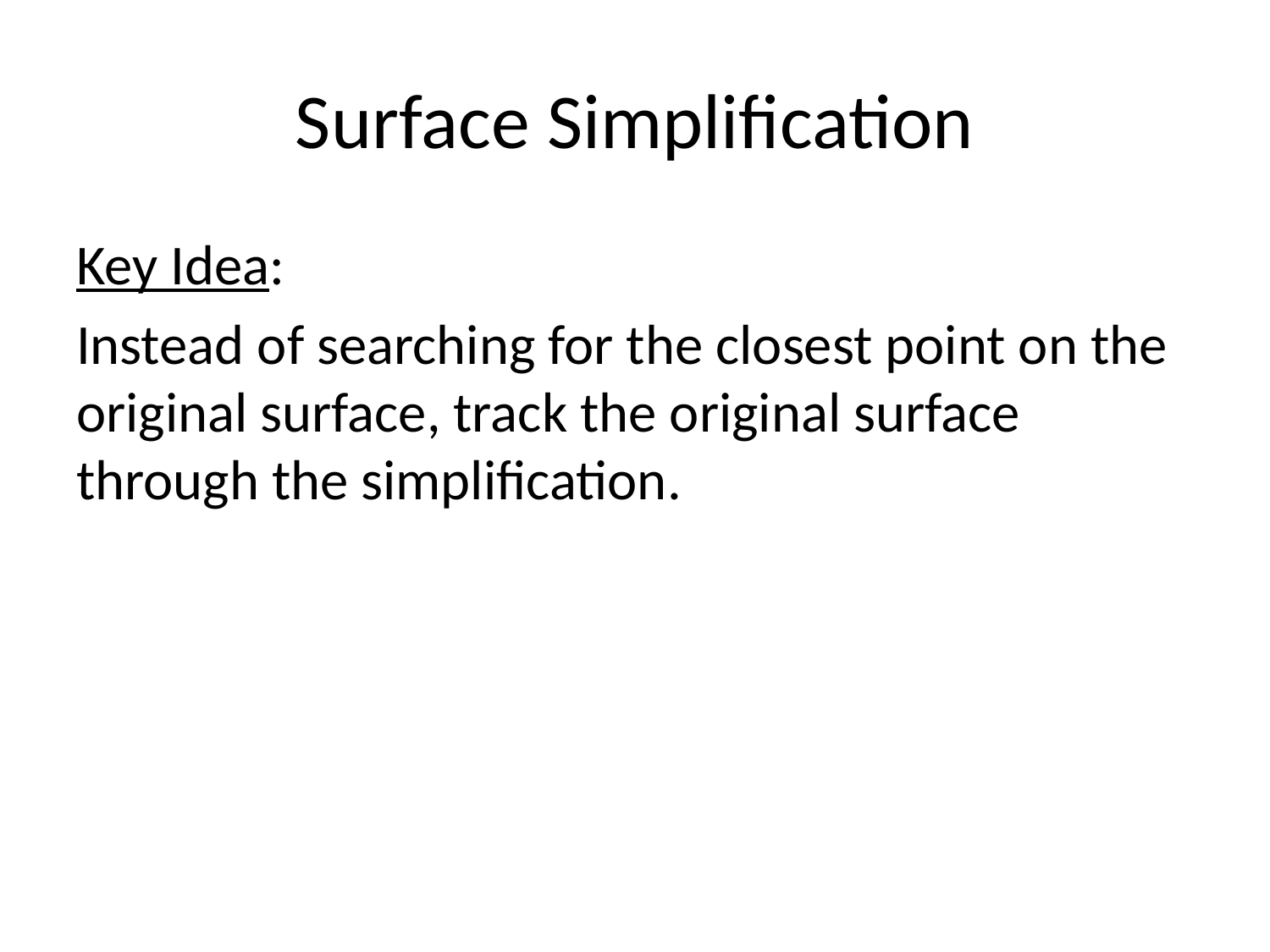

# Surface Simplification
Key Idea:
Instead of searching for the closest point on the original surface, track the original surface through the simplification.